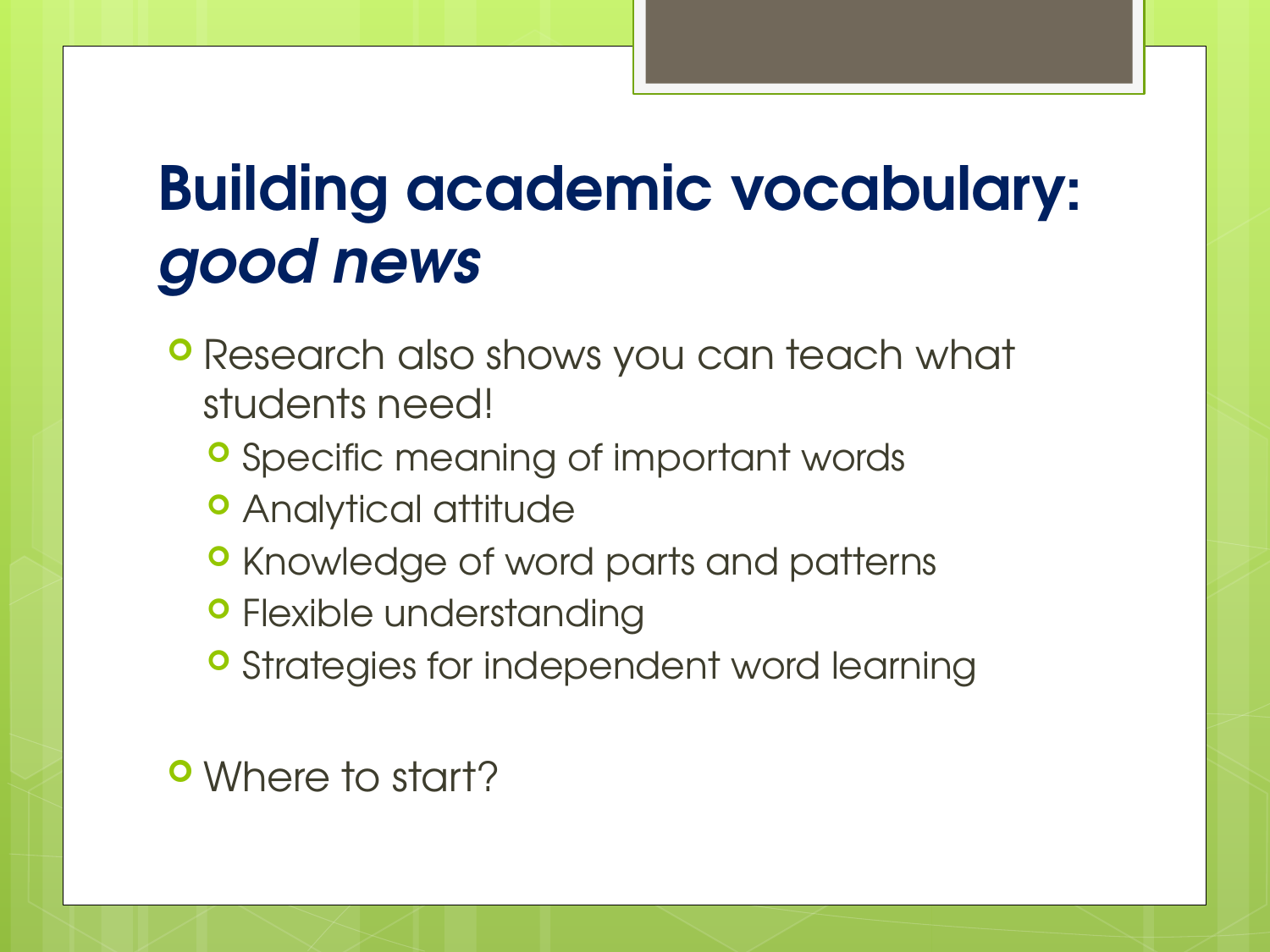

# Building academic vocabulary: good news
Research also shows you can teach what students need!
Specific meaning of important words
Analytical attitude
Knowledge of word parts and patterns
Flexible understanding
Strategies for independent word learning

Where to start?